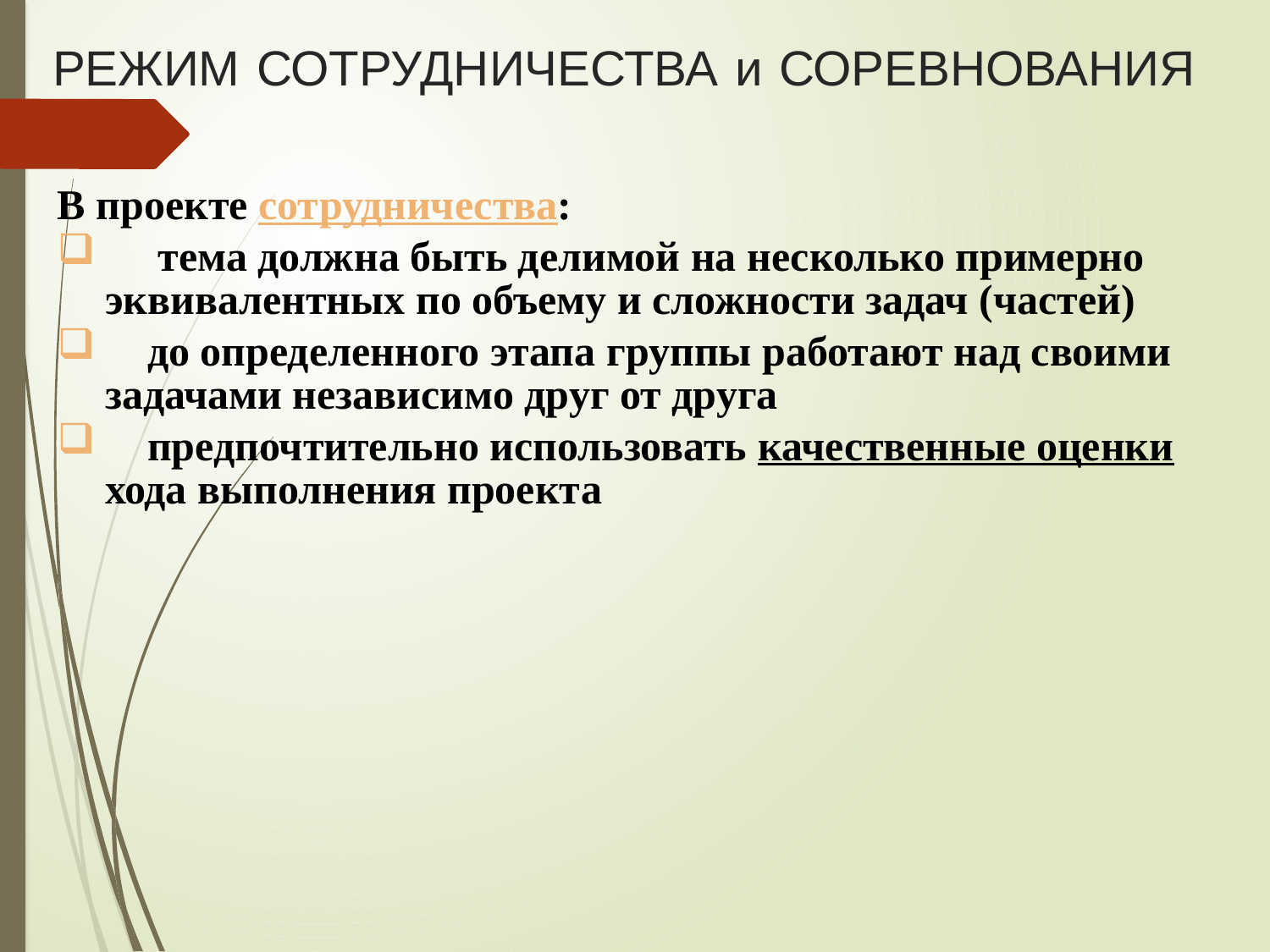

# РЕЖИМ СОТРУДНИЧЕСТВА и СОРЕВНОВАНИЯ
В проекте сотрудничества:
     тема должна быть делимой на несколько примерно эквивалентных по объему и сложности задач (частей)
    до определенного этапа группы работают над своими задачами независимо друг от друга
    предпочтительно использовать качественные оценки хода выполнения проекта